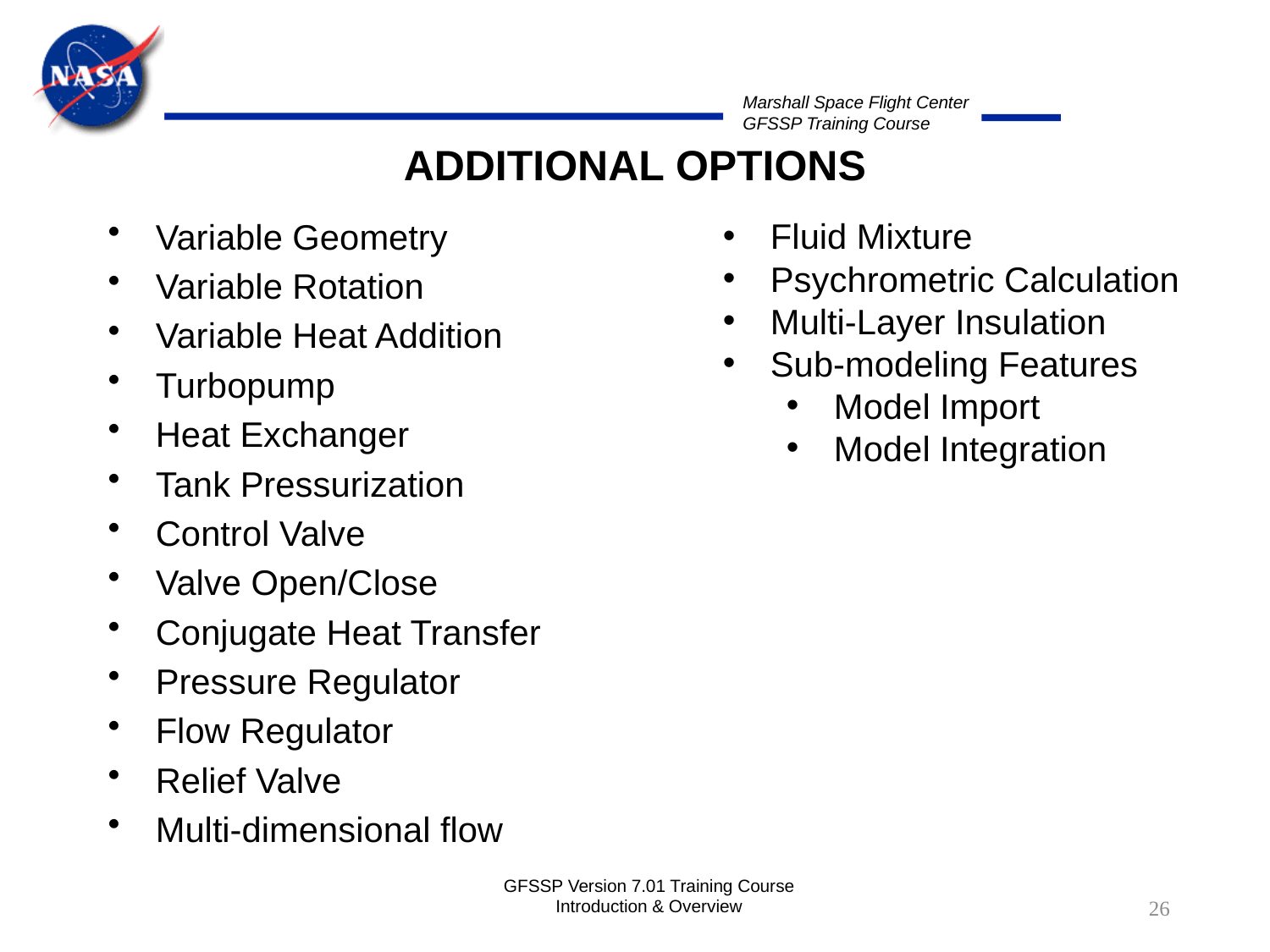

# ADDITIONAL OPTIONS
Variable Geometry
Variable Rotation
Variable Heat Addition
Turbopump
Heat Exchanger
Tank Pressurization
Control Valve
Valve Open/Close
Conjugate Heat Transfer
Pressure Regulator
Flow Regulator
Relief Valve
Multi-dimensional flow

Fluid Mixture
Psychrometric Calculation
Multi-Layer Insulation
Sub-modeling Features
Model Import
Model Integration
GFSSP Version 7.01 Training Course Introduction & Overview
26